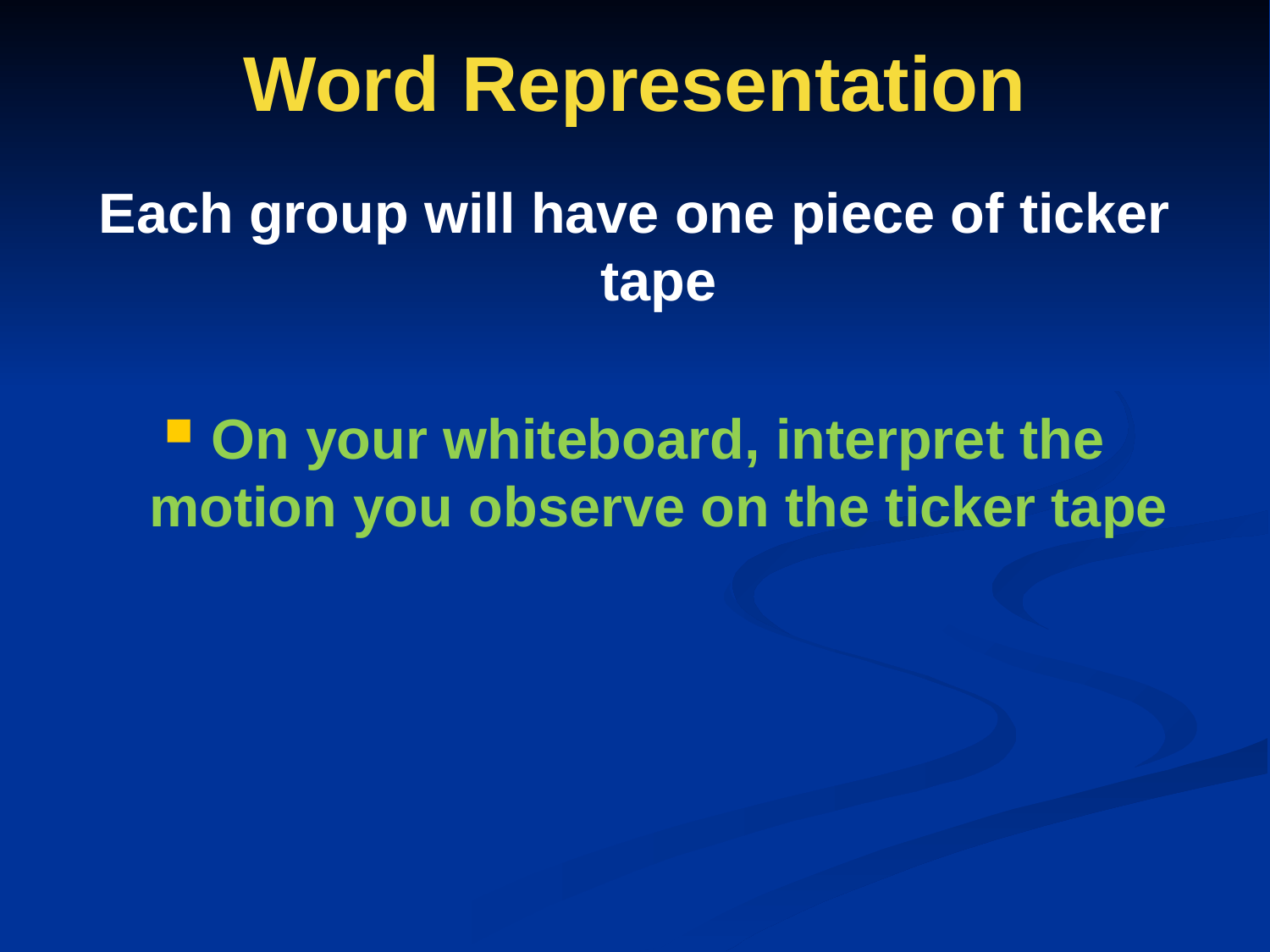

# Word Representation
Each group will have one piece of ticker tape

On your whiteboard, interpret the motion you observe on the ticker tape